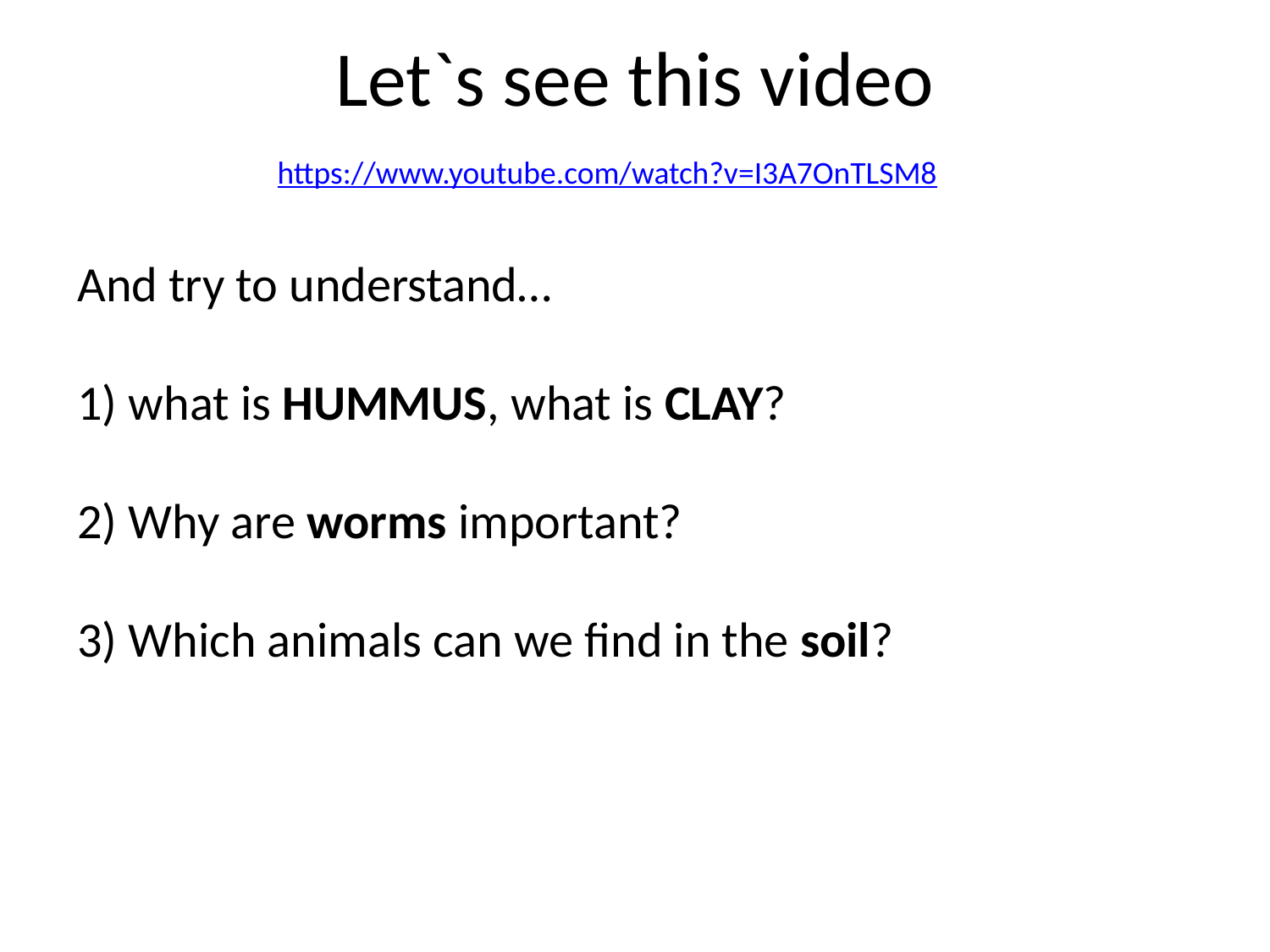

# Let`s see this video
https://www.youtube.com/watch?v=I3A7OnTLSM8
And try to understand…

1) what is HUMMUS, what is CLAY?

2) Why are worms important?

3) Which animals can we find in the soil?